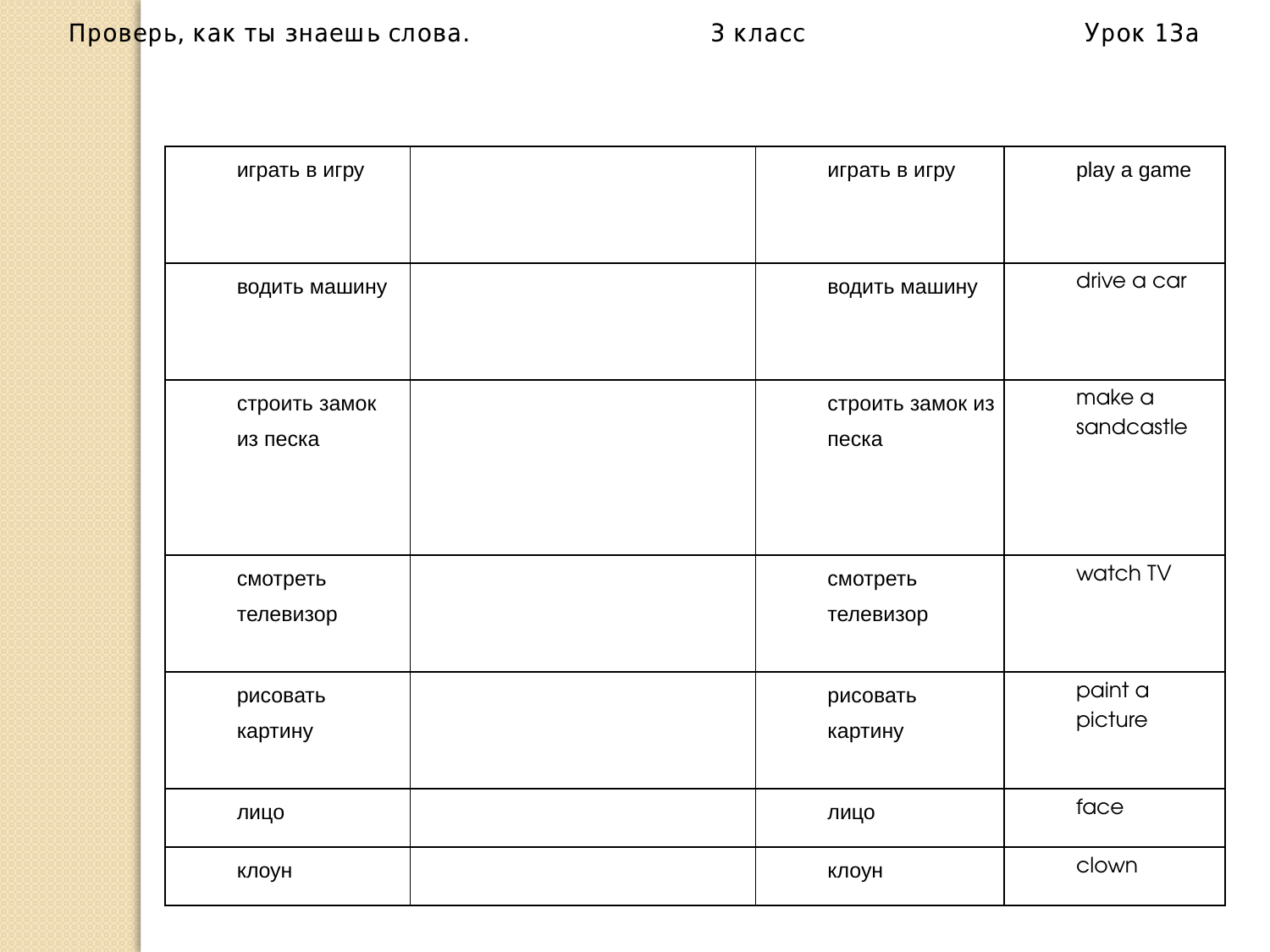

Проверь, как ты знаешь слова. 		 3 класс 			Урок 13а
| играть в игру |  | играть в игру | play a game |
| --- | --- | --- | --- |
| водить машину |  | водить машину | drive a car |
| строить замок из песка |  | строить замок из песка | make a sandcastle |
| смотреть телевизор |  | смотреть телевизор | watch TV |
| рисовать картину |  | рисовать картину | paint a picture |
| лицо |  | лицо | face |
| клоун |  | клоун | clown |